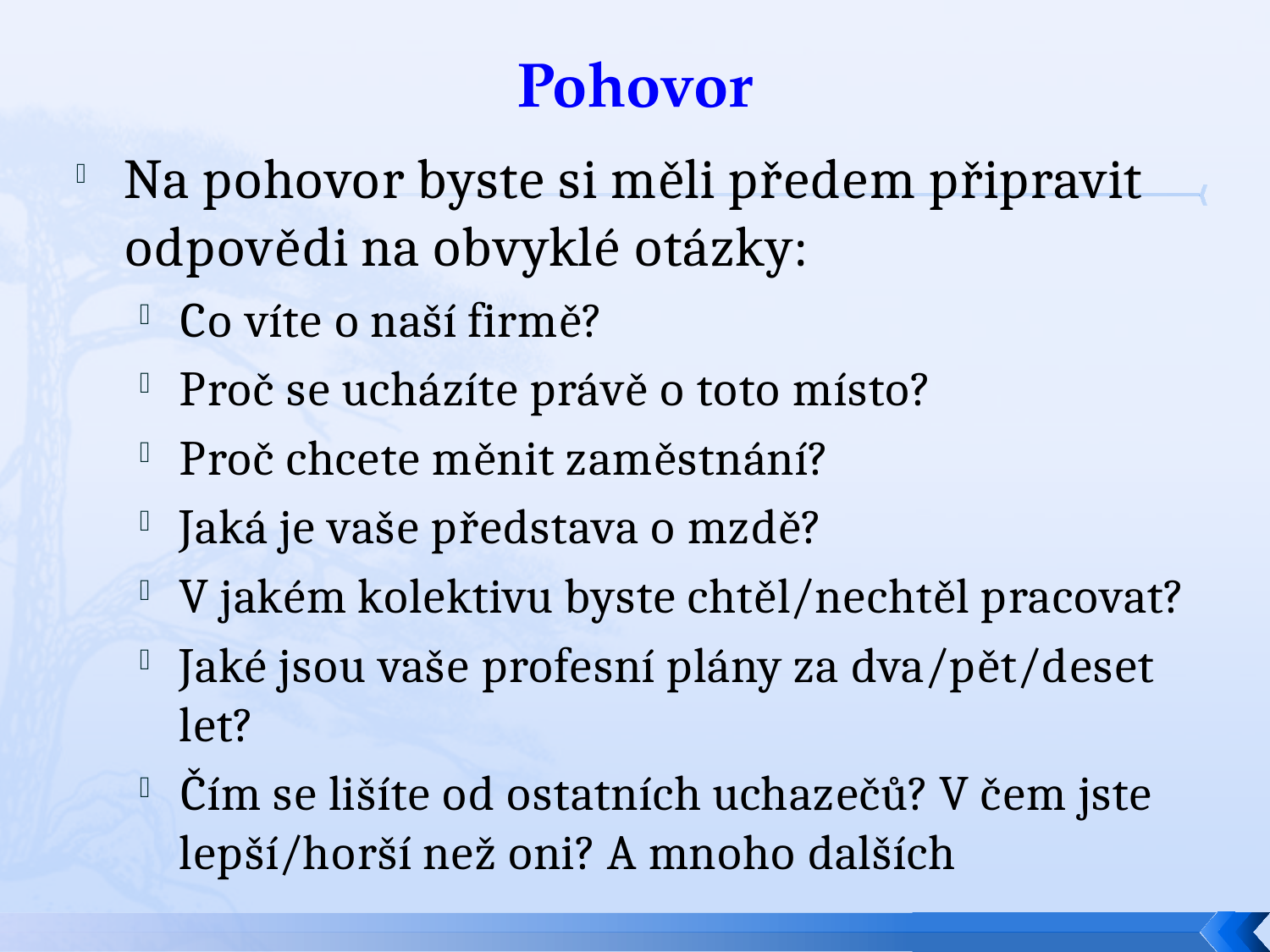

# Pohovor
Na pohovor byste si měli předem připravit odpovědi na obvyklé otázky:
Co víte o naší firmě?
Proč se ucházíte právě o toto místo?
Proč chcete měnit zaměstnání?
Jaká je vaše představa o mzdě?
V jakém kolektivu byste chtěl/nechtěl pracovat?
Jaké jsou vaše profesní plány za dva/pět/deset let?
Čím se lišíte od ostatních uchazečů? V čem jste lepší/horší než oni? A mnoho dalších